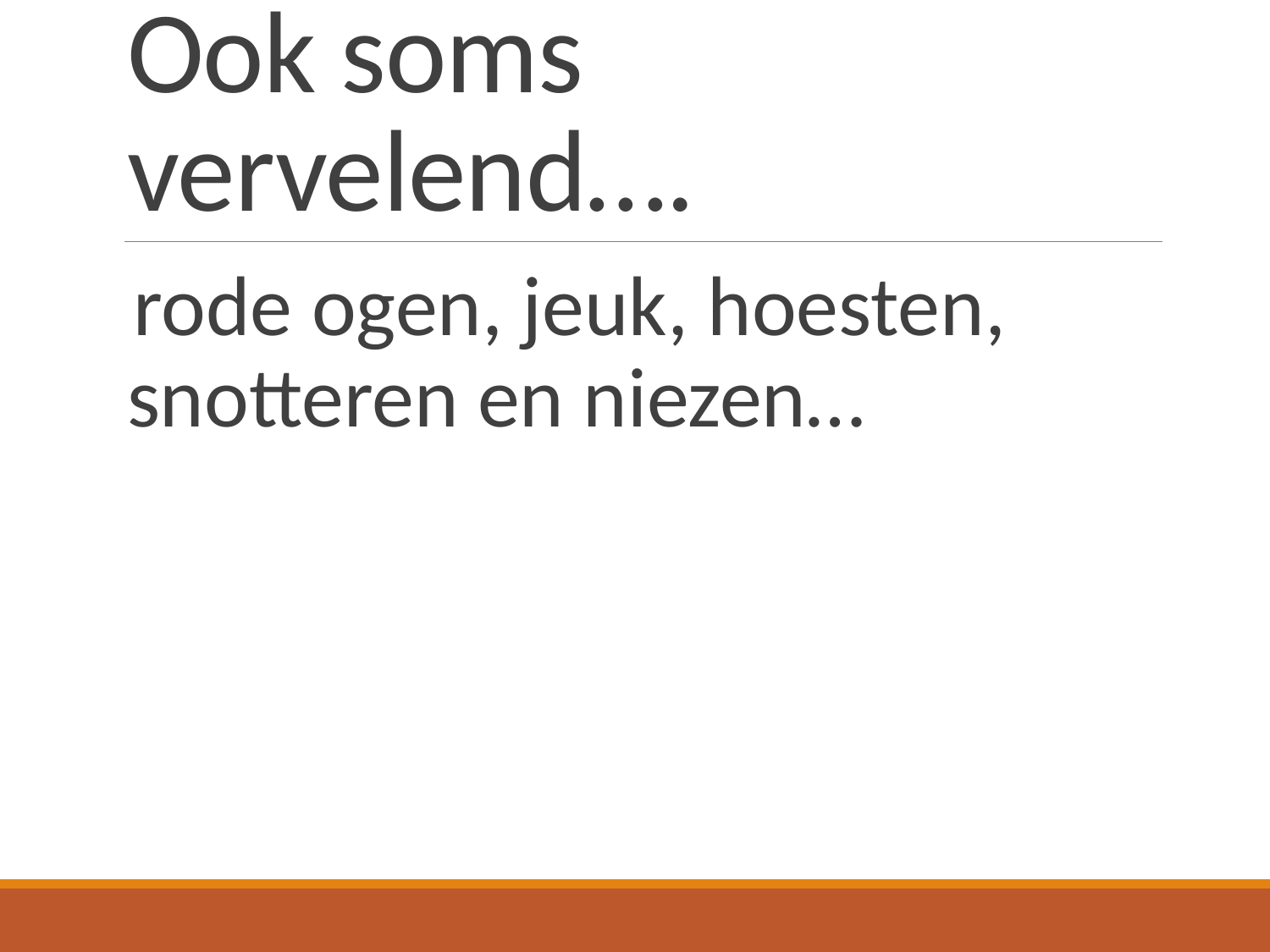

# Ook soms vervelend….
rode ogen, jeuk, hoesten, snotteren en niezen…